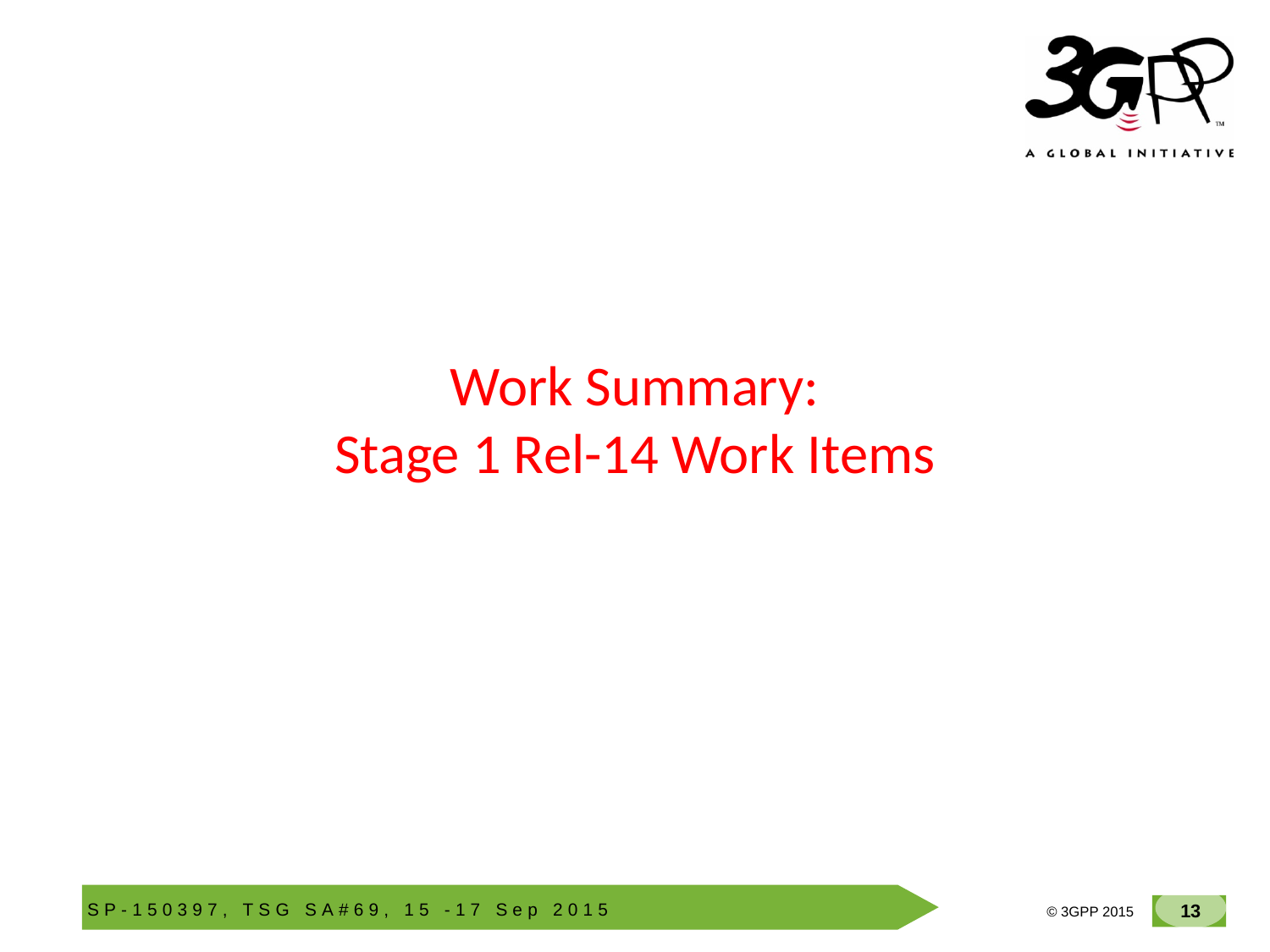

# Work Summary: Stage 1 Rel-14 Work Items